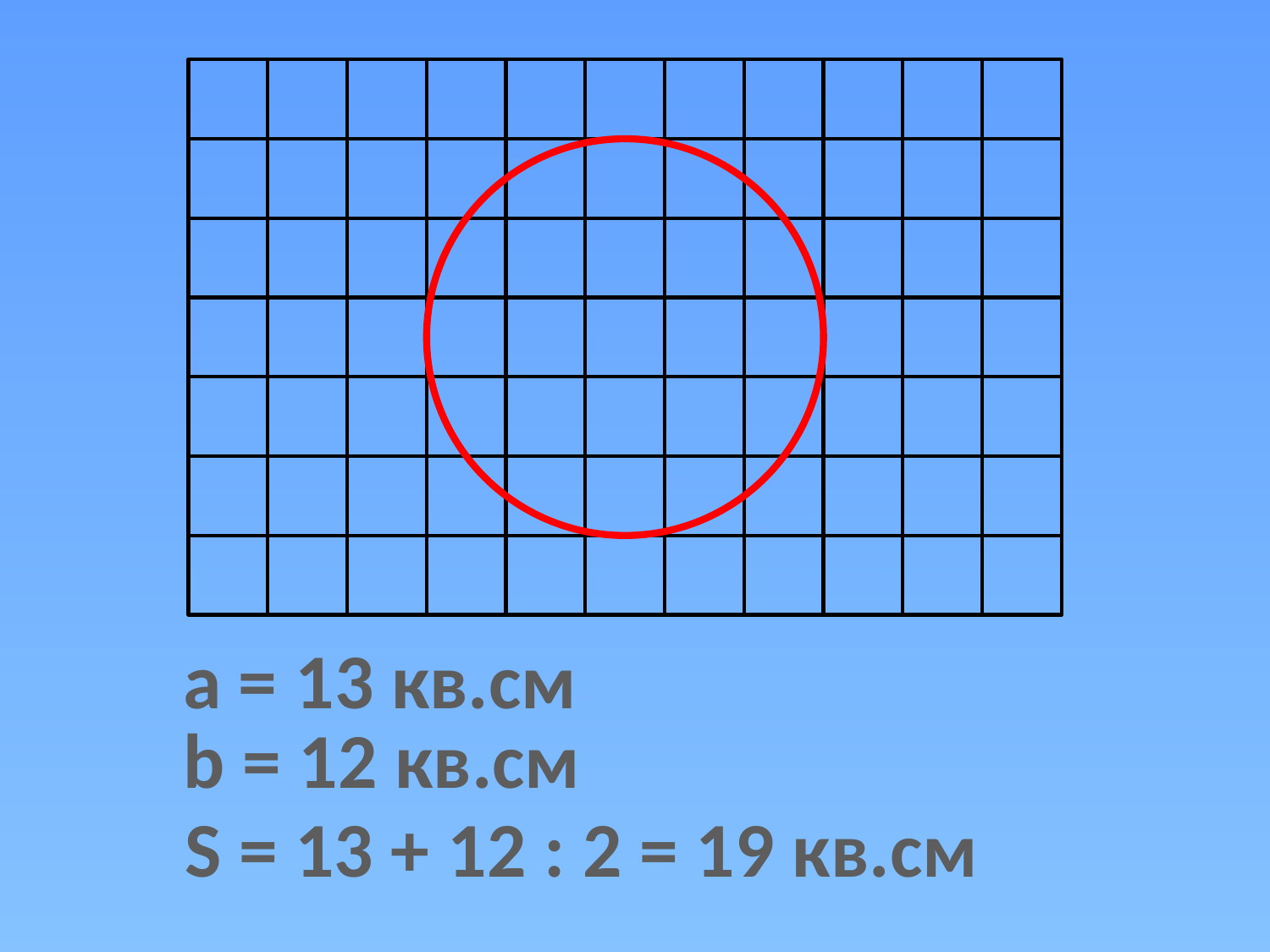

а = 13 кв.см
b = 12 кв.см
S = 13 + 12 : 2 = 19 кв.см